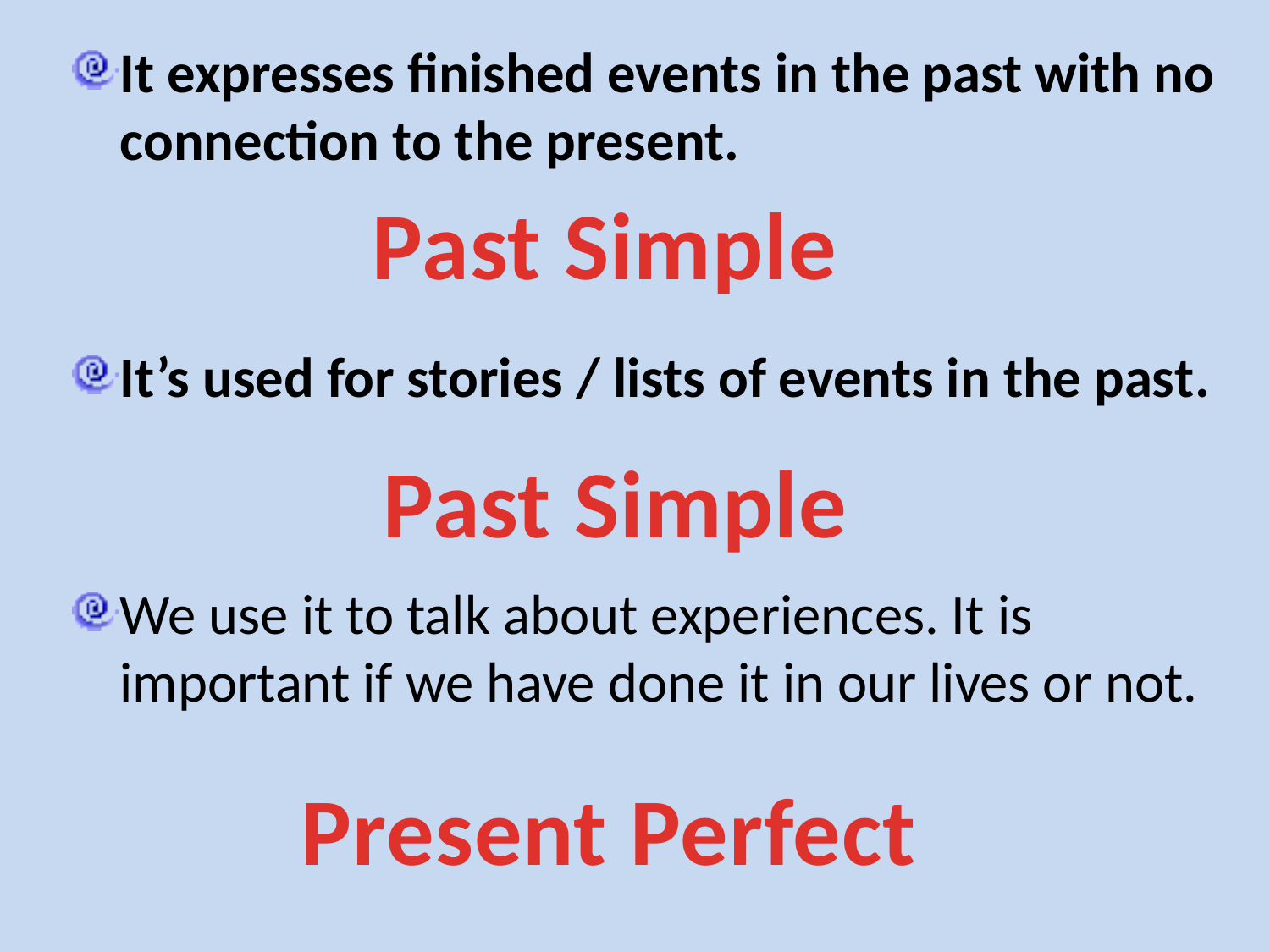

It expresses finished events in the past with no connection to the present.

It’s used for stories / lists of events in the past.

We use it to talk about experiences. It is important if we have done it in our lives or not.

Past Simple
Past Simple
Present Perfect